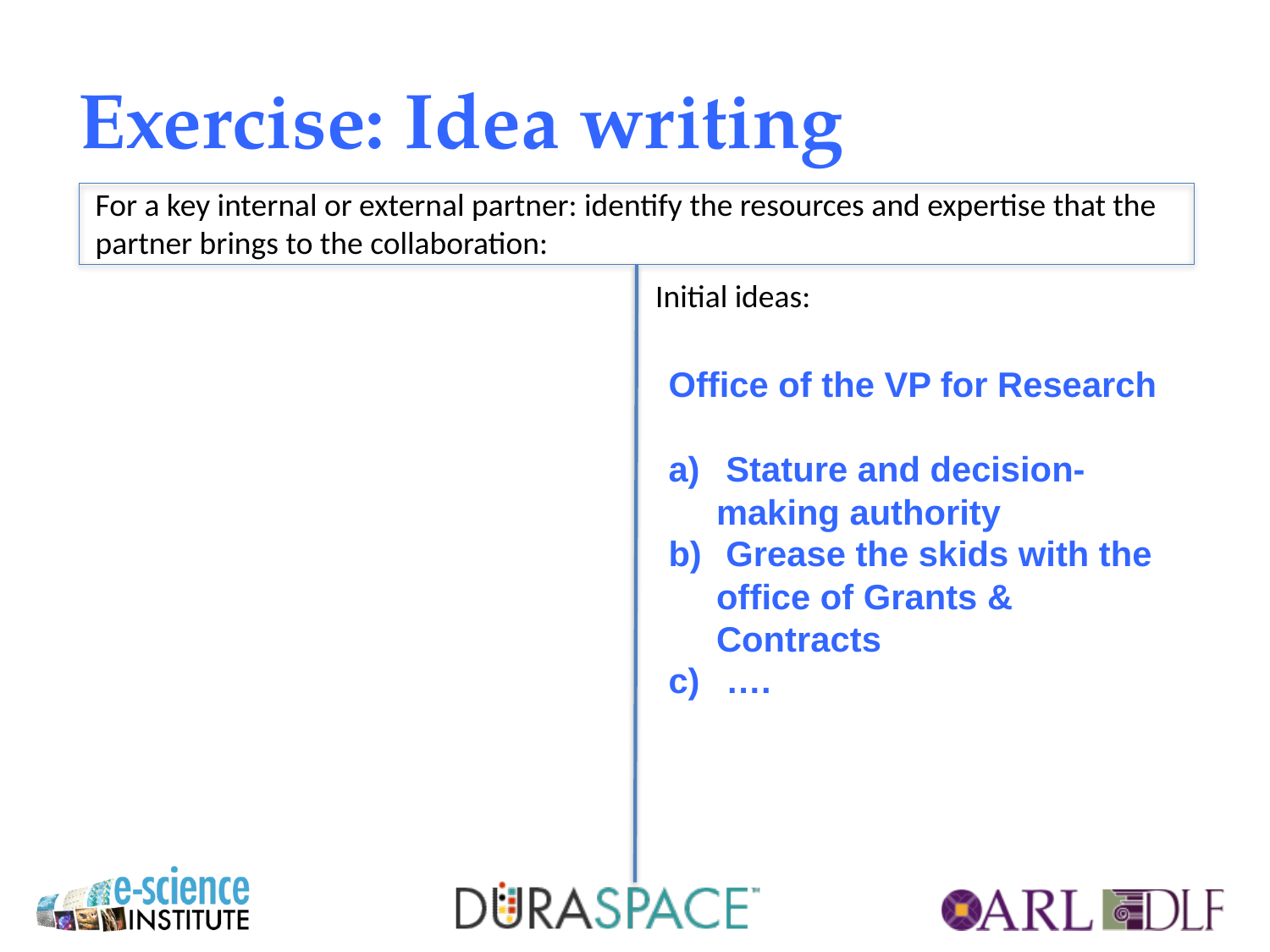

# Exercise: Idea writing
For a key internal or external partner: identify the resources and expertise that the partner brings to the collaboration:

Initial ideas:
Office of the VP for Research

 Stature and decision-making authority
 Grease the skids with the office of Grants & Contracts
 ….